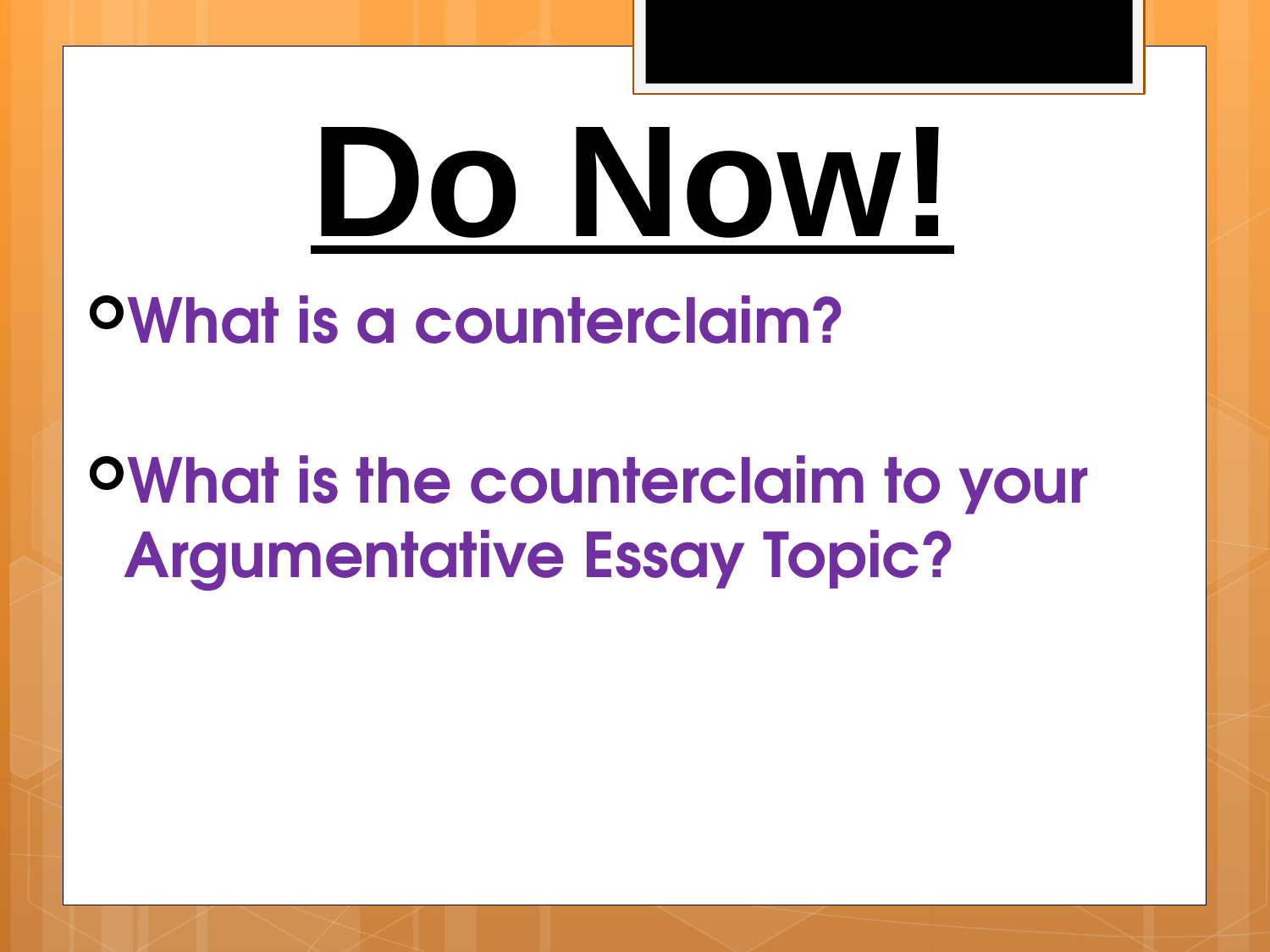

# Do Now!
What is a counterclaim?
What is the counterclaim to your Argumentative Essay Topic?